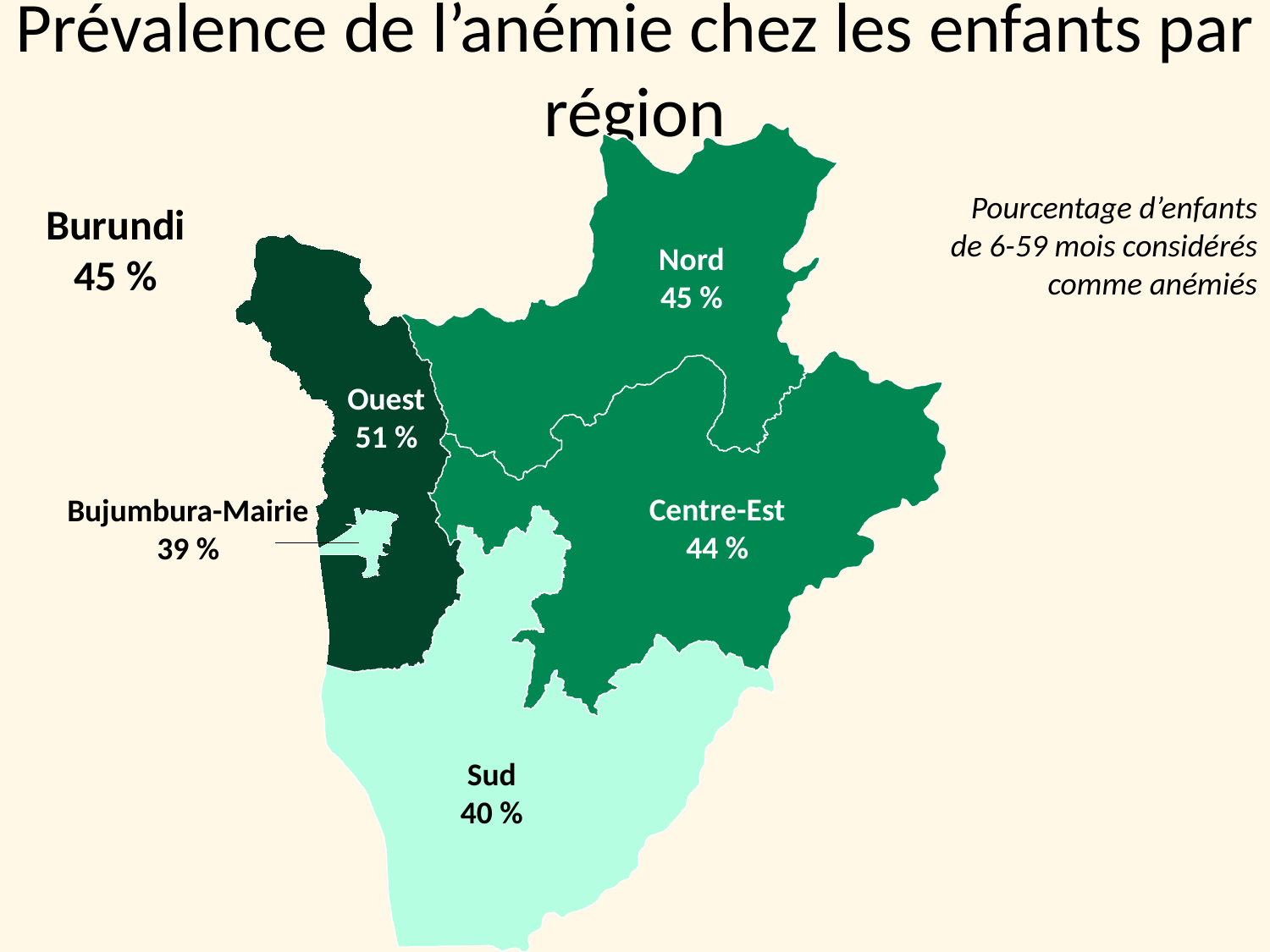

# Prévalence de l’anémie chez les enfants par région

Nord
45 %

Ouest
51 %
Centre-Est
44 %
Bujumbura-Mairie
39 %

Sud
40 %
Pourcentage d’enfants de 6-59 mois considérés comme anémiés
Burundi
45 %